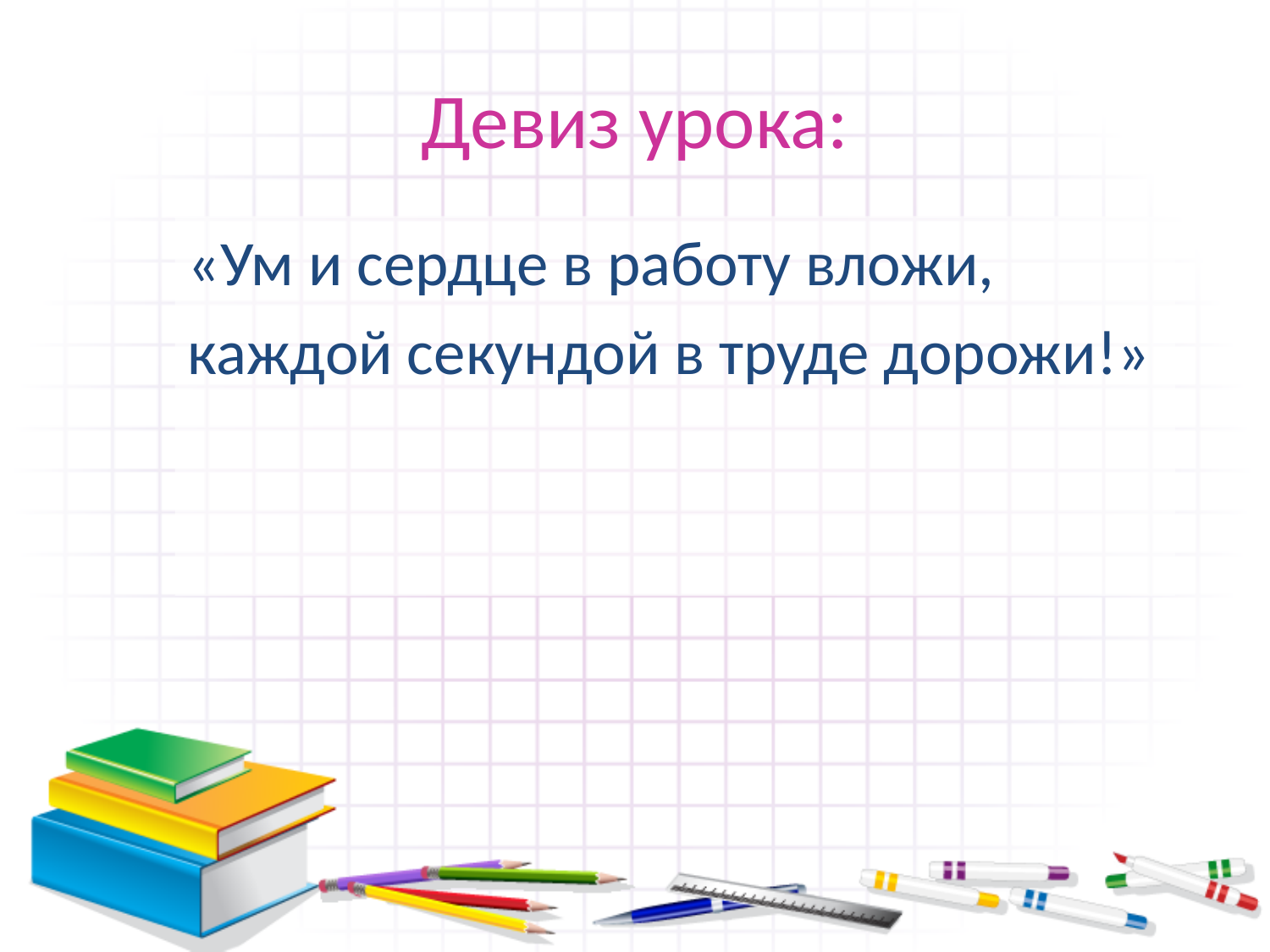

# Девиз урока:
«Ум и сердце в работу вложи,
каждой секундой в труде дорожи!»